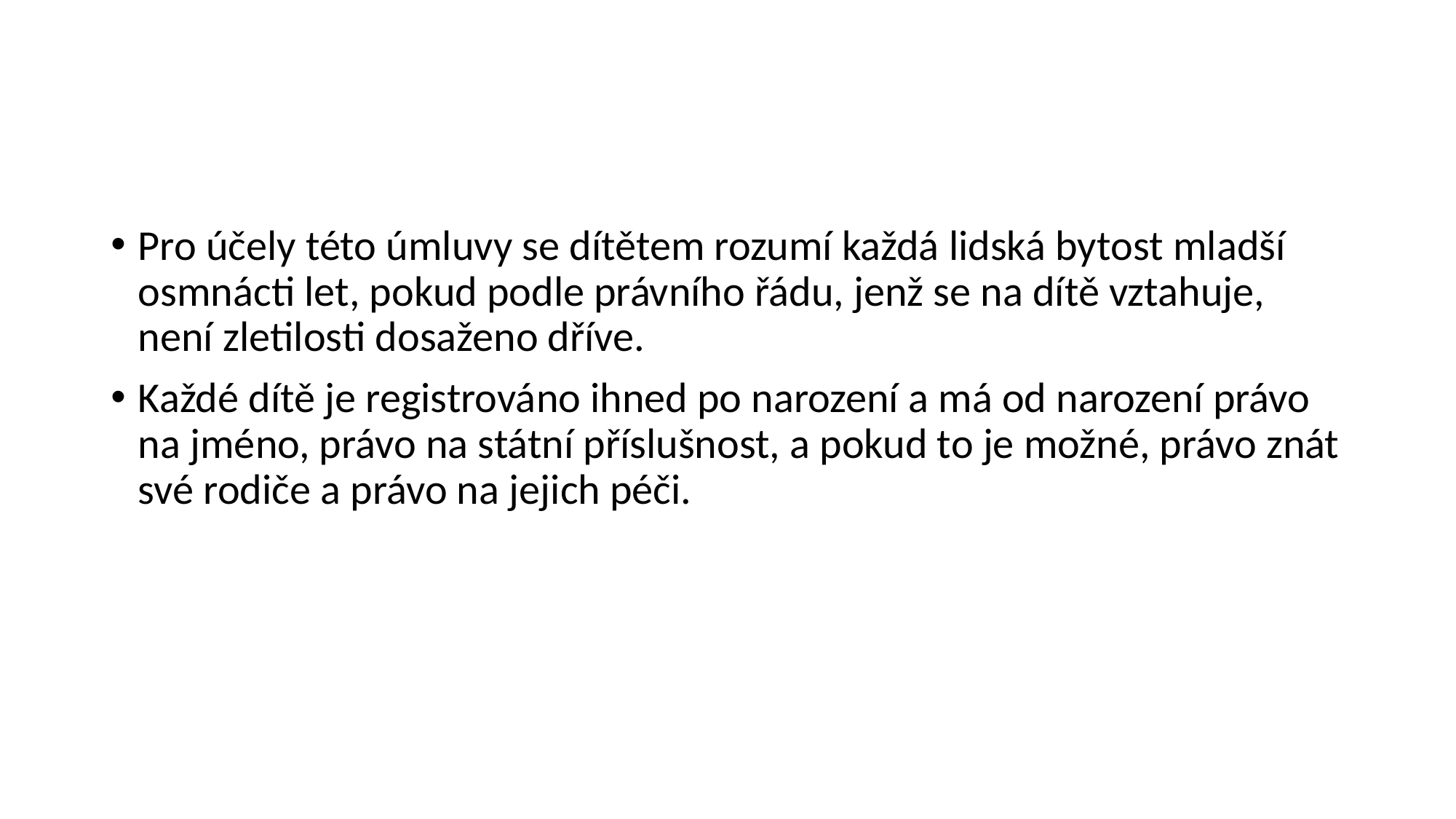

#
Pro účely této úmluvy se dítětem rozumí každá lidská bytost mladší osmnácti let, pokud podle právního řádu, jenž se na dítě vztahuje, není zletilosti dosaženo dříve.
Každé dítě je registrováno ihned po narození a má od narození právo na jméno, právo na státní příslušnost, a pokud to je možné, právo znát své rodiče a právo na jejich péči.